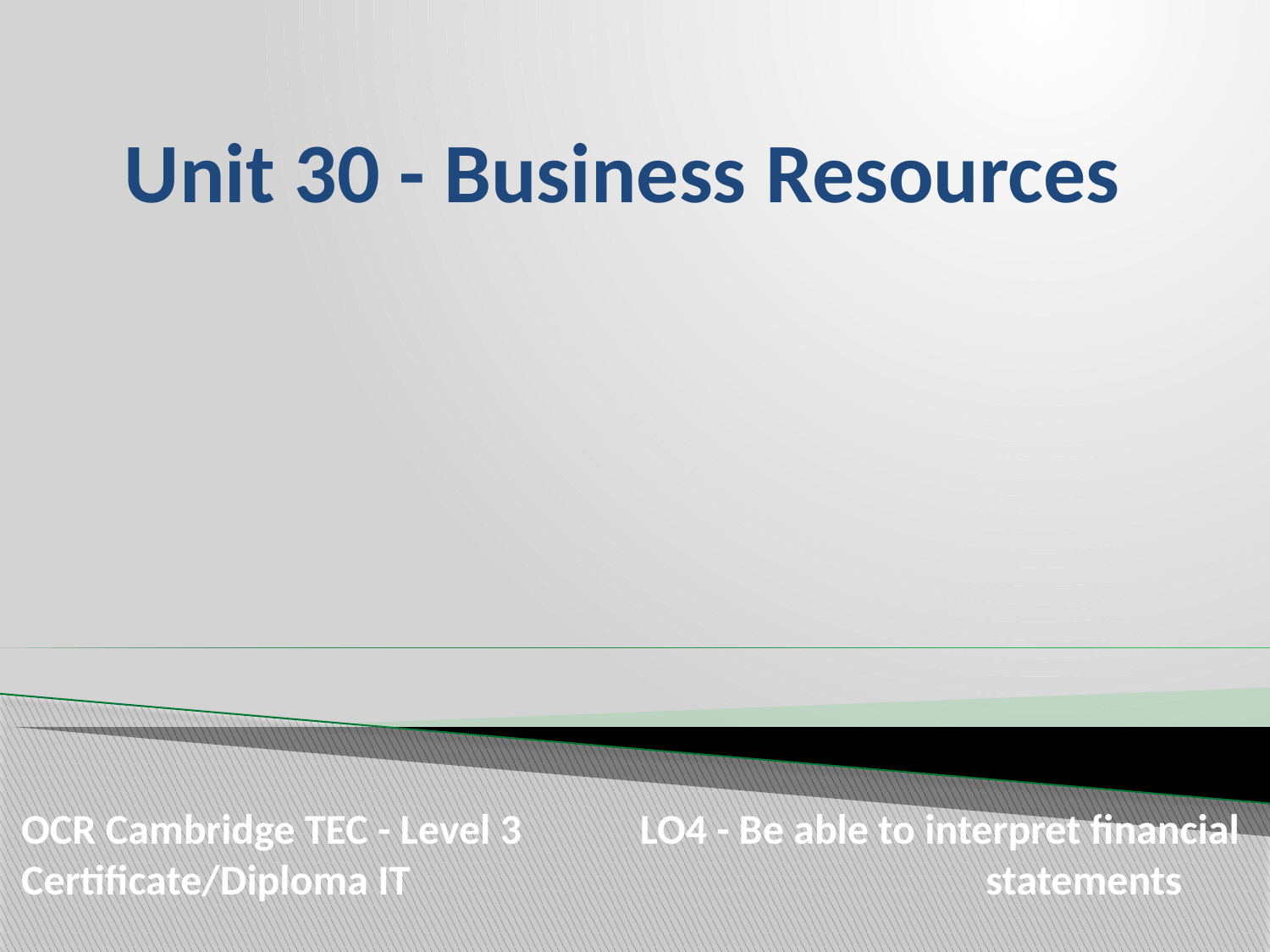

# Unit 30 - Business Resources
OCR Cambridge TEC - Level 3 Certificate/Diploma IT
 LO4 - Be able to interpret financial statements